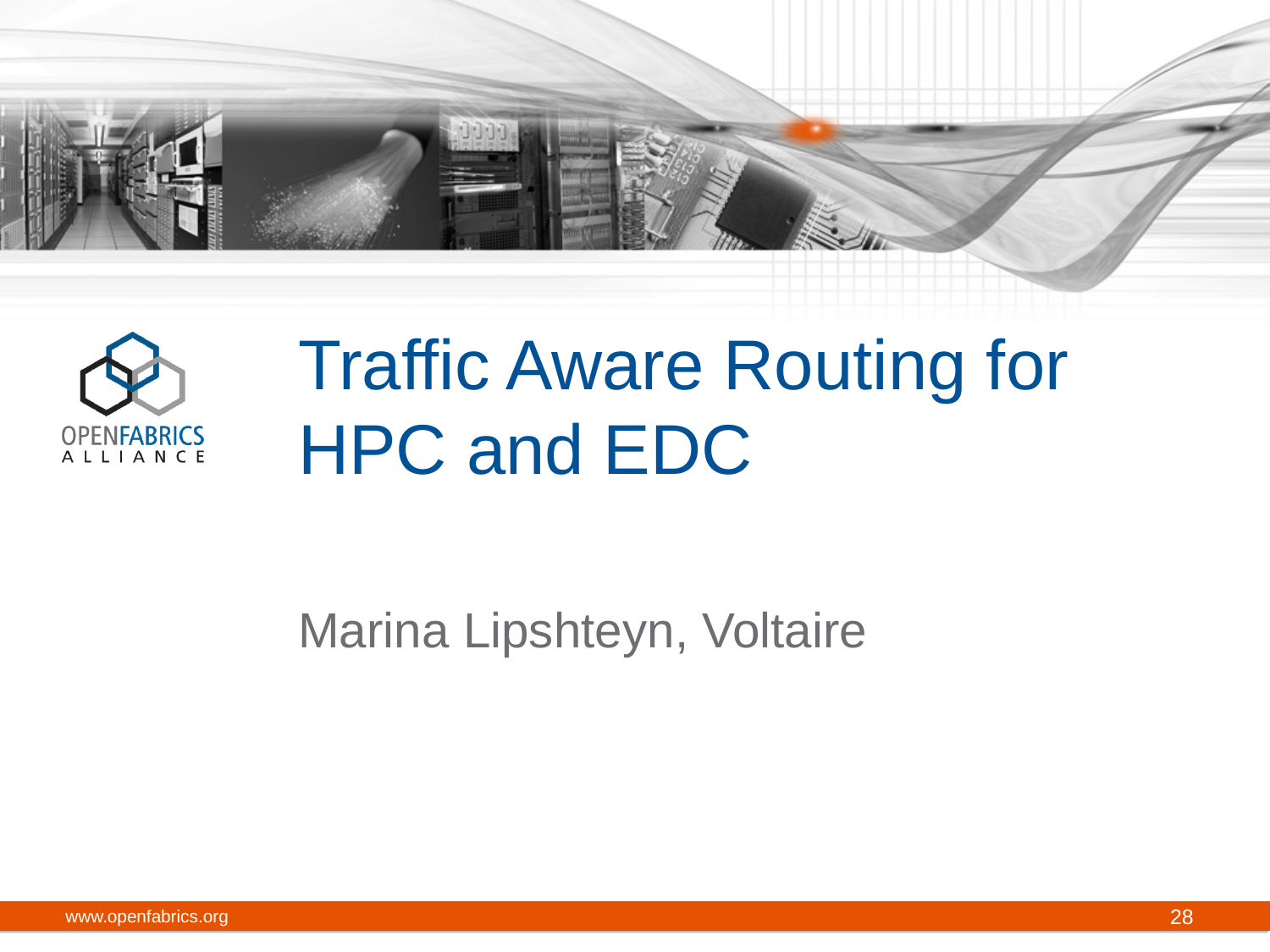

# Traffic Aware Routing for HPC and EDC
Marina Lipshteyn, Voltaire
www.openfabrics.org
28